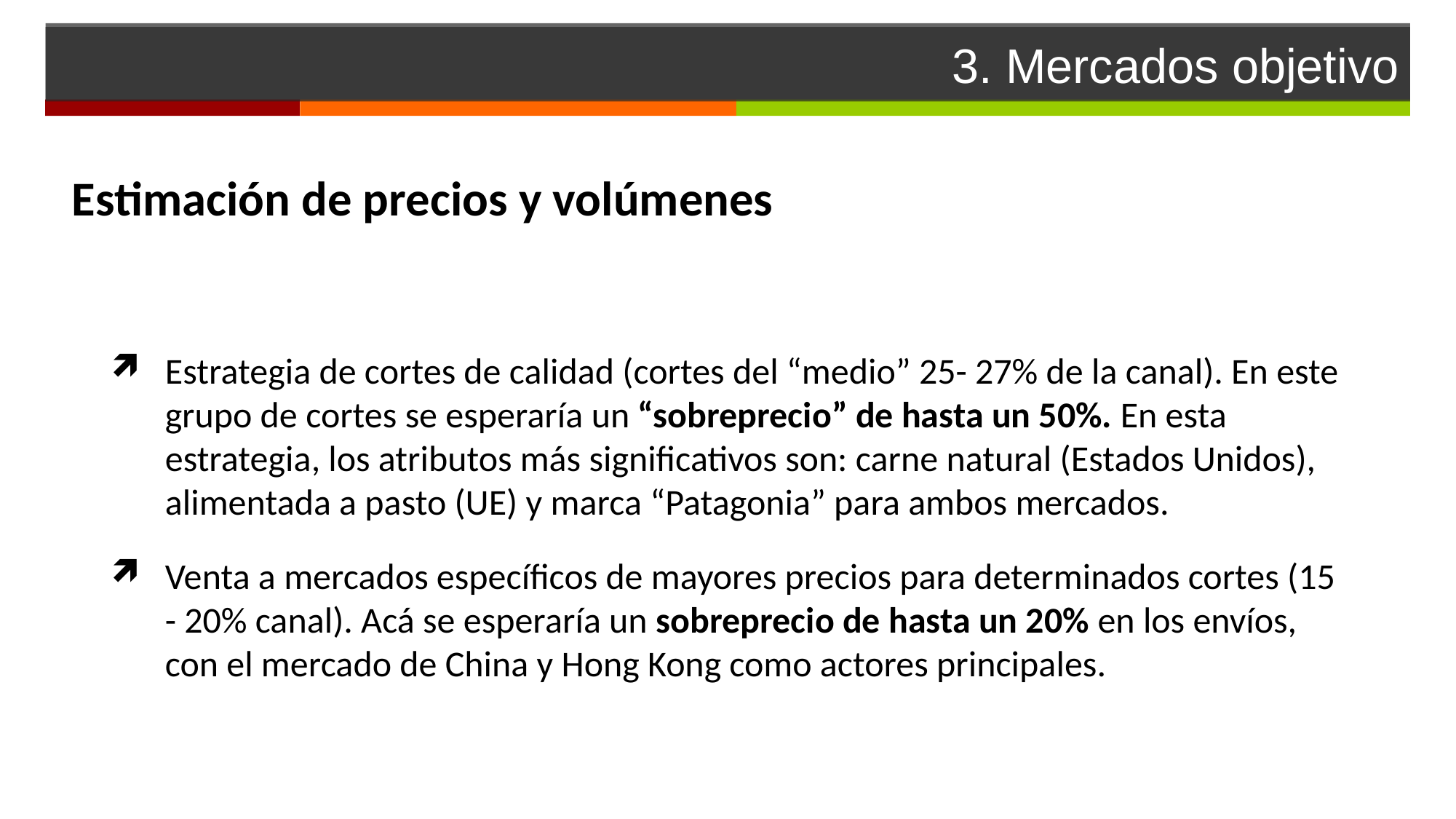

# 3. Mercados objetivo
Estimación de precios y volúmenes
Estrategia de cortes de calidad (cortes del “medio” 25- 27% de la canal). En este grupo de cortes se esperaría un “sobreprecio” de hasta un 50%. En esta estrategia, los atributos más significativos son: carne natural (Estados Unidos), alimentada a pasto (UE) y marca “Patagonia” para ambos mercados.
Venta a mercados específicos de mayores precios para determinados cortes (15 - 20% canal). Acá se esperaría un sobreprecio de hasta un 20% en los envíos, con el mercado de China y Hong Kong como actores principales.